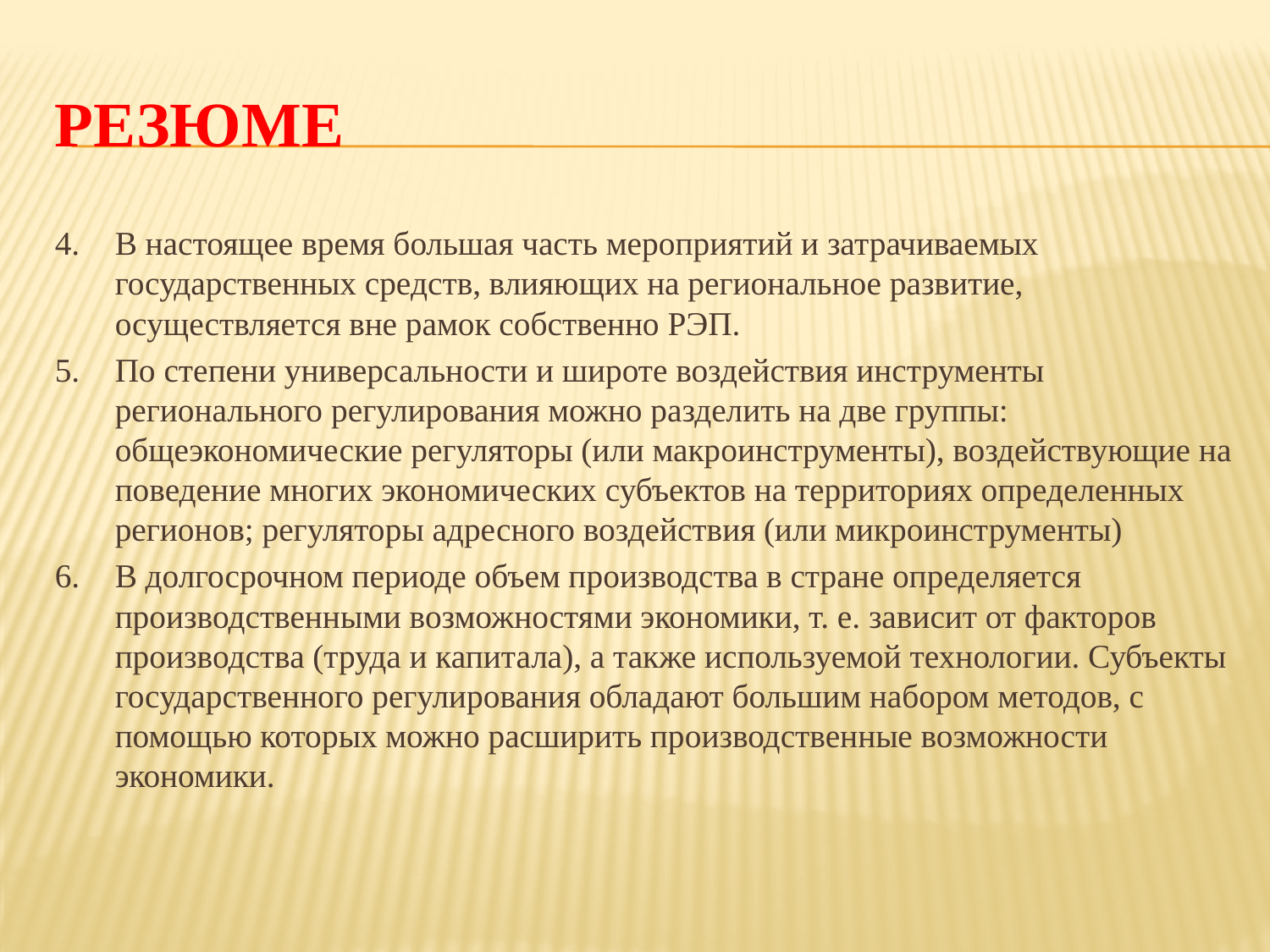

# резюме
В настоящее время большая часть мероприятий и затрачиваемых государственных средств, влияющих на региональное развитие, осуществляется вне рамок собственно РЭП.
По степени универсальности и широте воздействия инструменты регионального регулирования можно разделить на две группы: общеэкономические регуляторы (или макроинструменты), воздействующие на поведение многих экономических субъектов на территориях определенных регионов; регуляторы адресного воздействия (или микроинструменты)
В долгосрочном периоде объем производства в стране определяется производственными возможностями экономики, т. е. зависит от факторов производства (труда и капитала), а также используемой технологии. Субъекты государственного регулирования обладают большим набором методов, с помощью которых можно расширить производственные возможности экономики.